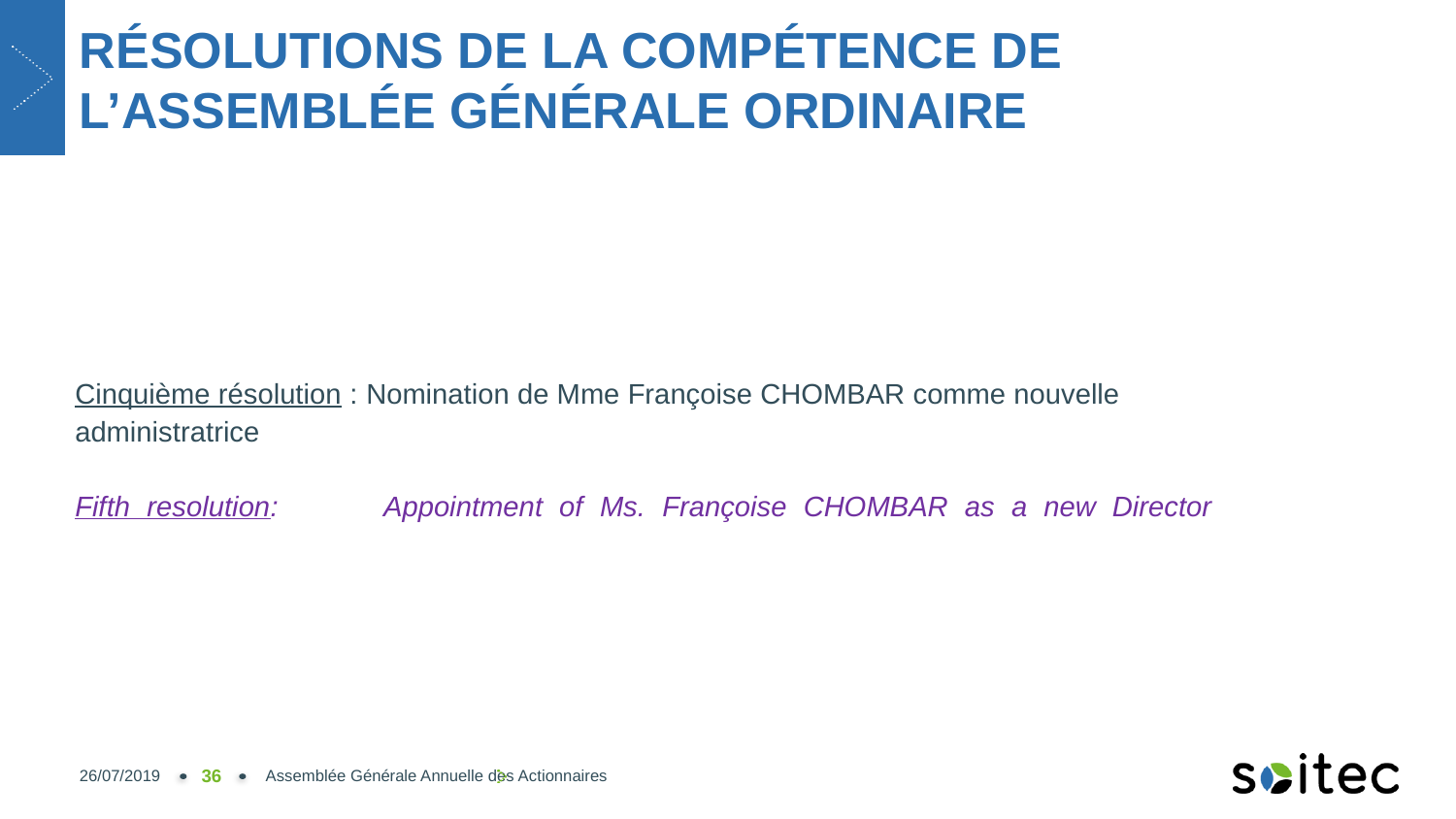

# RÉSOLUTIONS DE LA COMPÉTENCE DE L’ASSEMBLÉE GÉNÉRALE ORDINAIRE
Cinquième résolution :	Nomination de Mme Françoise CHOMBAR comme nouvelle
administratrice

Fifth resolution: 	Appointment of Ms. Françoise CHOMBAR as a new Director
26/07/2019
36
Assemblée Générale Annuelle des Actionnaires